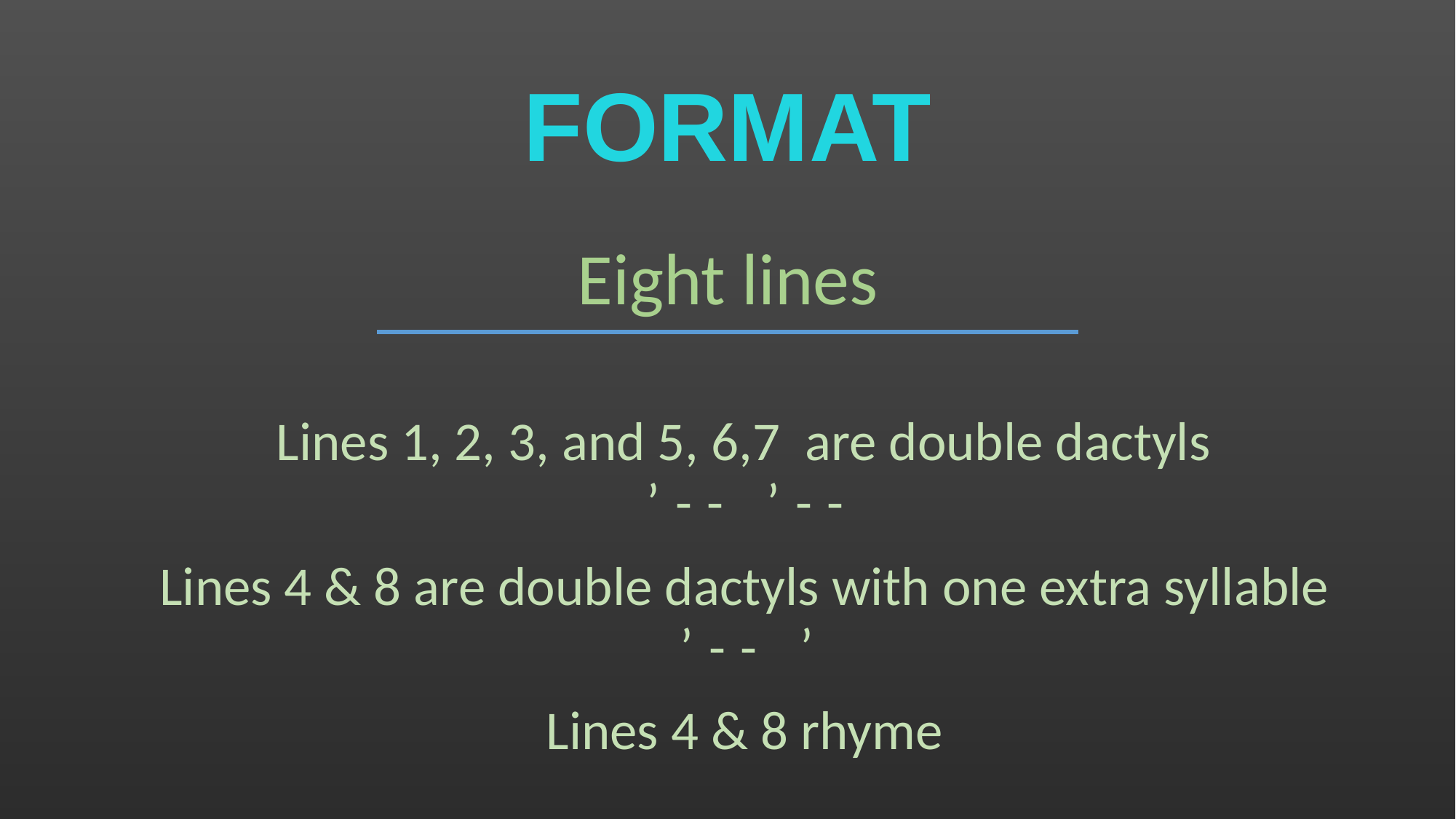

FORMAT
Eight lines
Lines 1, 2, 3, and 5, 6,7  are double dactyls
’-- ’--
Lines 4 & 8 are double dactyls with one extra syllable
’-- ’
Lines 4 & 8 rhyme